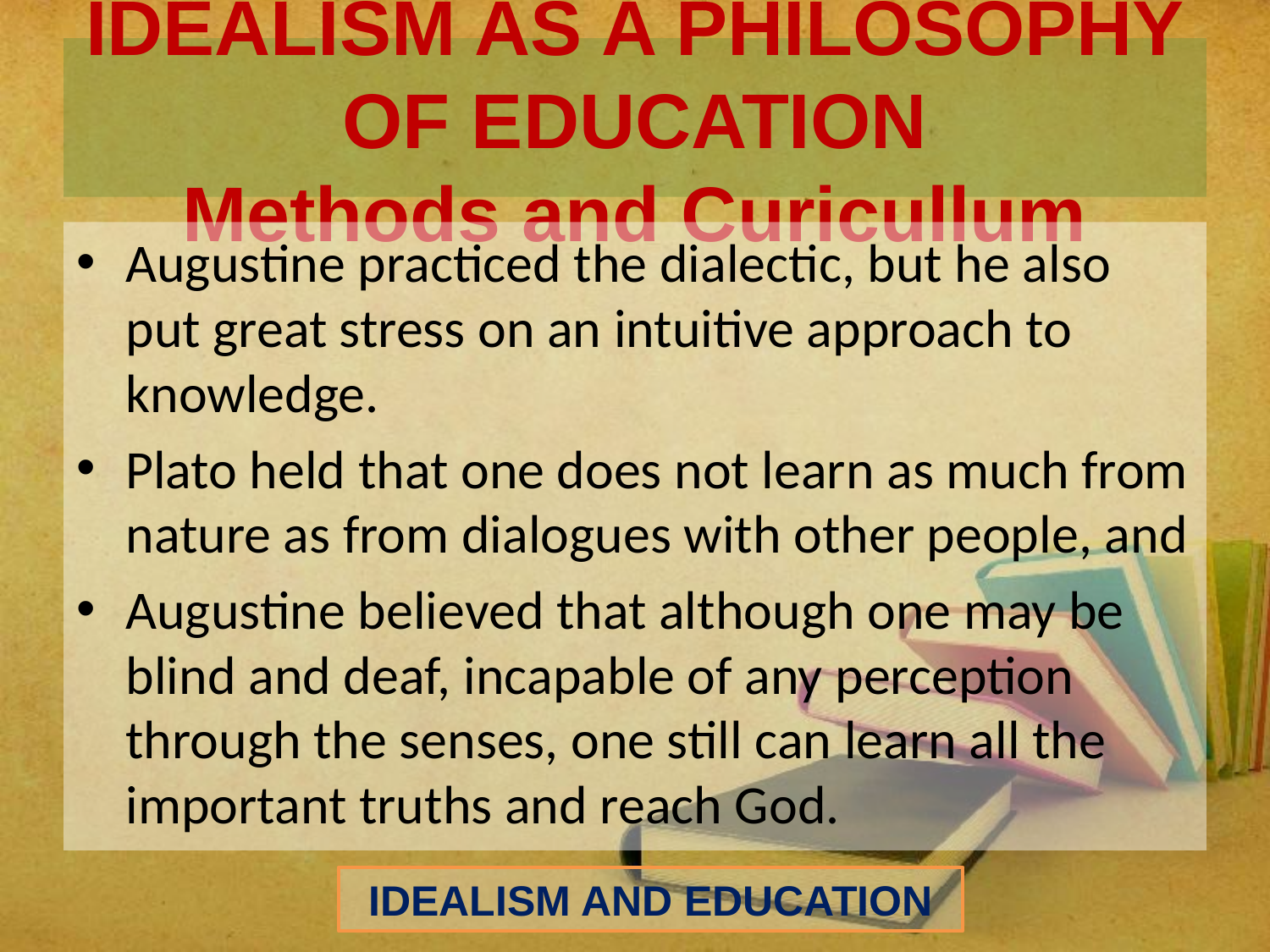

# IDEALISM AS A PHILOSOPHY OF EDUCATION Methods and Curicullum
Augustine practiced the dialectic, but he also put great stress on an intuitive approach to knowledge.
Plato held that one does not learn as much from nature as from dialogues with other people, and
Augustine believed that although one may be blind and deaf, incapable of any perception through the senses, one still can learn all the important truths and reach God.
IDEALISM AND EDUCATION